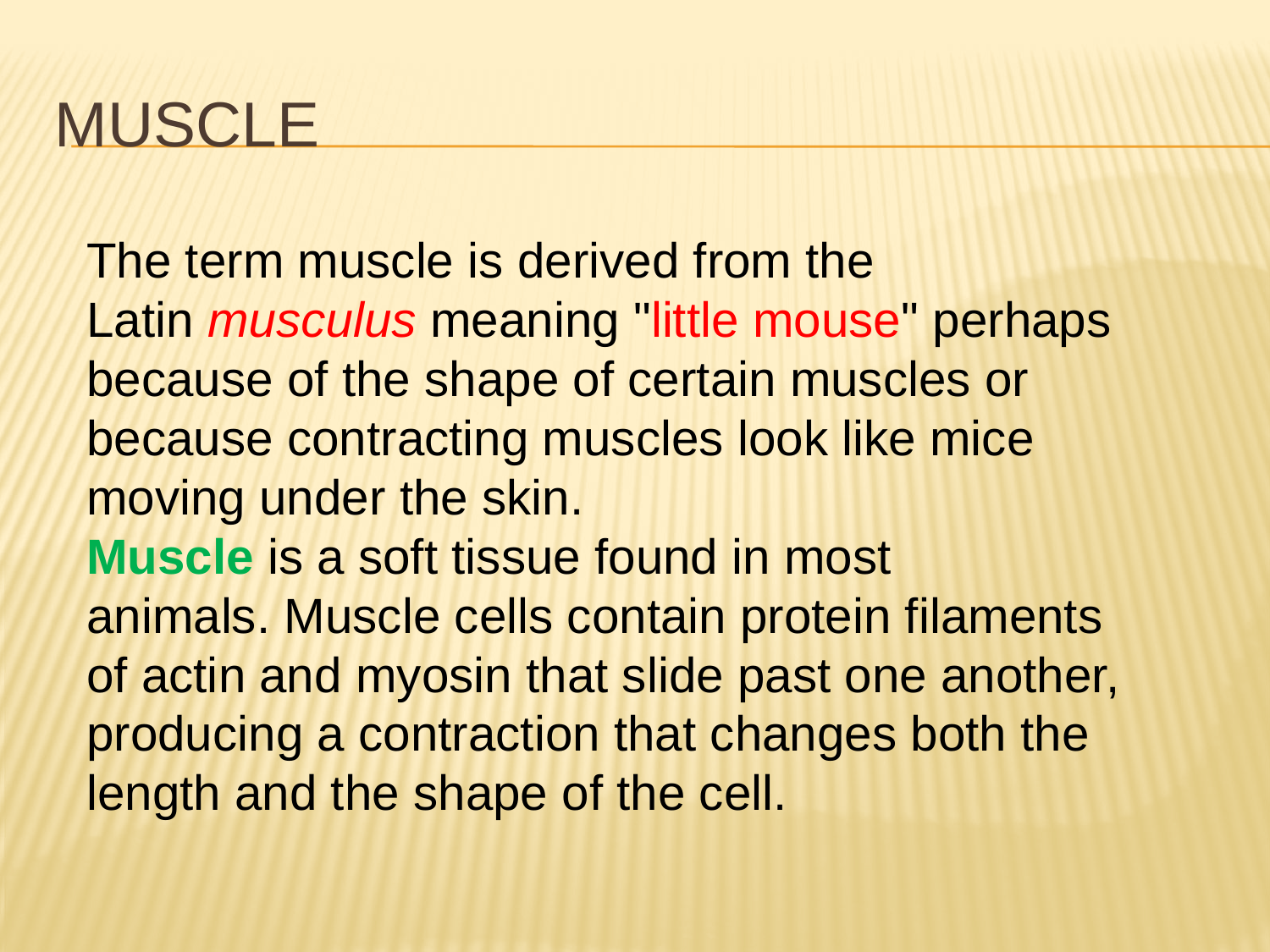

# MUSCLE
The term muscle is derived from the Latin musculus meaning "little mouse" perhaps because of the shape of certain muscles or because contracting muscles look like mice moving under the skin.
Muscle is a soft tissue found in most animals. Muscle cells contain protein filaments of actin and myosin that slide past one another, producing a contraction that changes both the length and the shape of the cell.